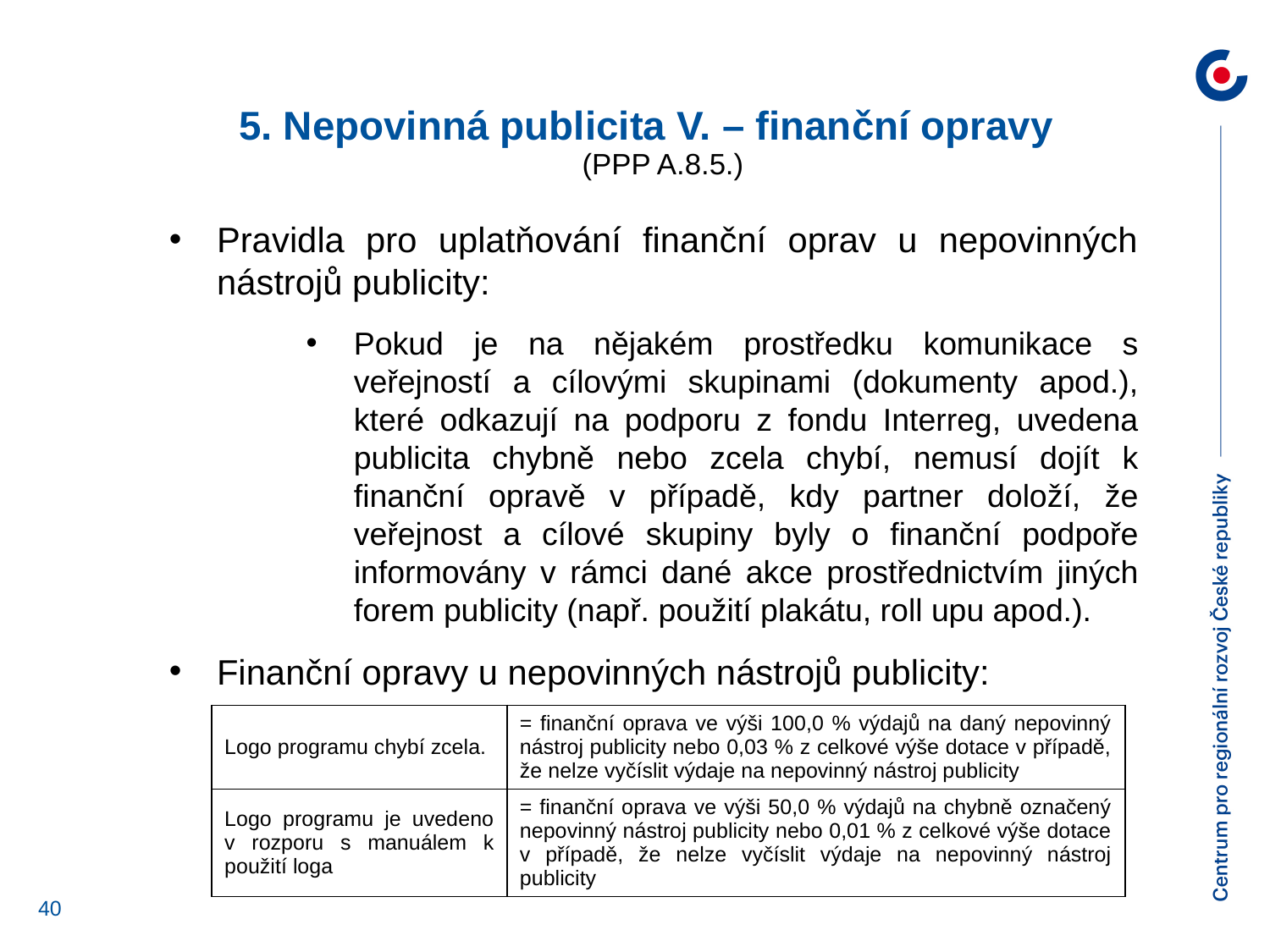

5. Nepovinná publicita V. – finanční opravy
    (PPP A.8.5.)
.
Pravidla pro uplatňování finanční oprav u nepovinných nástrojů publicity:
Pokud je na nějakém prostředku komunikace s veřejností a cílovými skupinami (dokumenty apod.), které odkazují na podporu z fondu Interreg, uvedena publicita chybně nebo zcela chybí, nemusí dojít k finanční opravě v případě, kdy partner doloží, že veřejnost a cílové skupiny byly o finanční podpoře informovány v rámci dané akce prostřednictvím jiných forem publicity (např. použití plakátu, roll upu apod.).
Finanční opravy u nepovinných nástrojů publicity:

| Logo programu chybí zcela. | = finanční oprava ve výši 100,0 % výdajů na daný nepovinný nástroj publicity nebo 0,03 % z celkové výše dotace v případě, že nelze vyčíslit výdaje na nepovinný nástroj publicity |
| --- | --- |
| Logo programu je uvedeno v rozporu s manuálem k použití loga | = finanční oprava ve výši 50,0 % výdajů na chybně označený nepovinný nástroj publicity nebo 0,01 % z celkové výše dotace v případě, že nelze vyčíslit výdaje na nepovinný nástroj publicity |
40